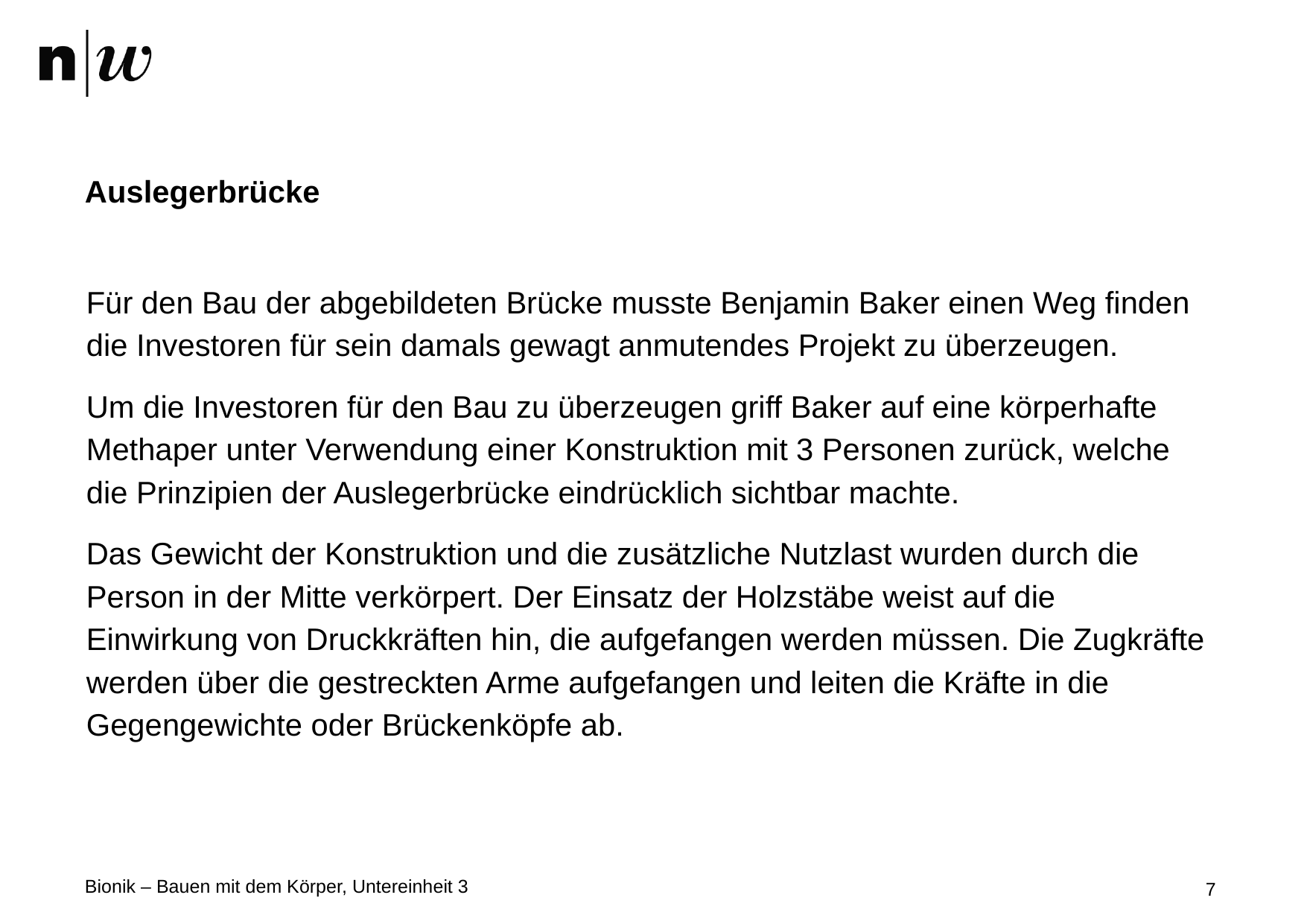

# Auslegerbrücke
Für den Bau der abgebildeten Brücke musste Benjamin Baker einen Weg finden die Investoren für sein damals gewagt anmutendes Projekt zu überzeugen.
Um die Investoren für den Bau zu überzeugen griff Baker auf eine körperhafte Methaper unter Verwendung einer Konstruktion mit 3 Personen zurück, welche die Prinzipien der Auslegerbrücke eindrücklich sichtbar machte.
Das Gewicht der Konstruktion und die zusätzliche Nutzlast wurden durch die Person in der Mitte verkörpert. Der Einsatz der Holzstäbe weist auf die Einwirkung von Druckkräften hin, die aufgefangen werden müssen. Die Zugkräfte werden über die gestreckten Arme aufgefangen und leiten die Kräfte in die Gegengewichte oder Brückenköpfe ab.

Bionik – Bauen mit dem Körper, Untereinheit 3
7